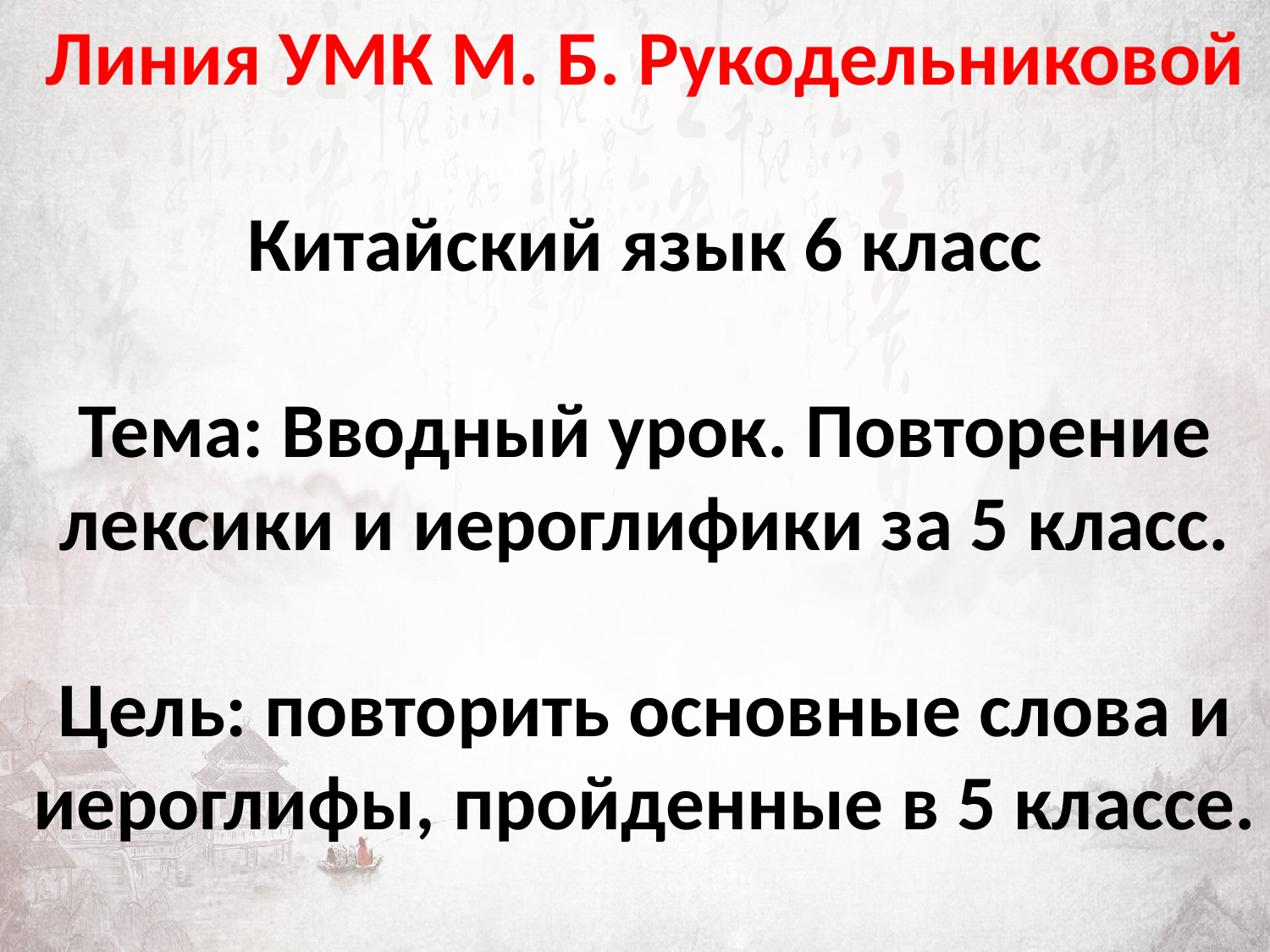

Линия УМК М. Б. Рукодельниковой
Китайский язык 6 класс

Тема: Вводный урок. Повторение лексики и иероглифики за 5 класс.

Цель: повторить основные слова и иероглифы, пройденные в 5 классе.